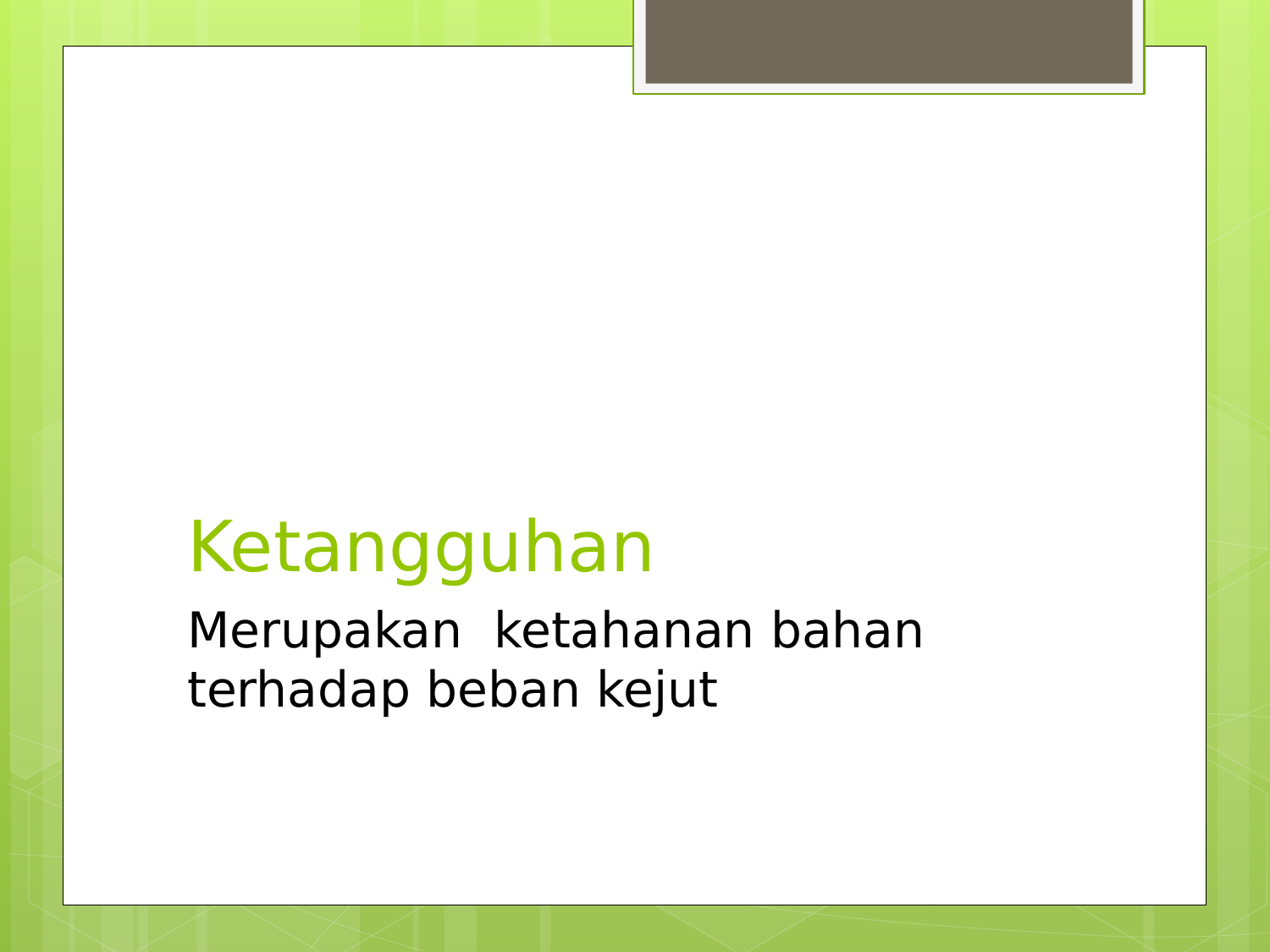

# Ketangguhan
Merupakan  ketahanan bahan terhadap beban kejut